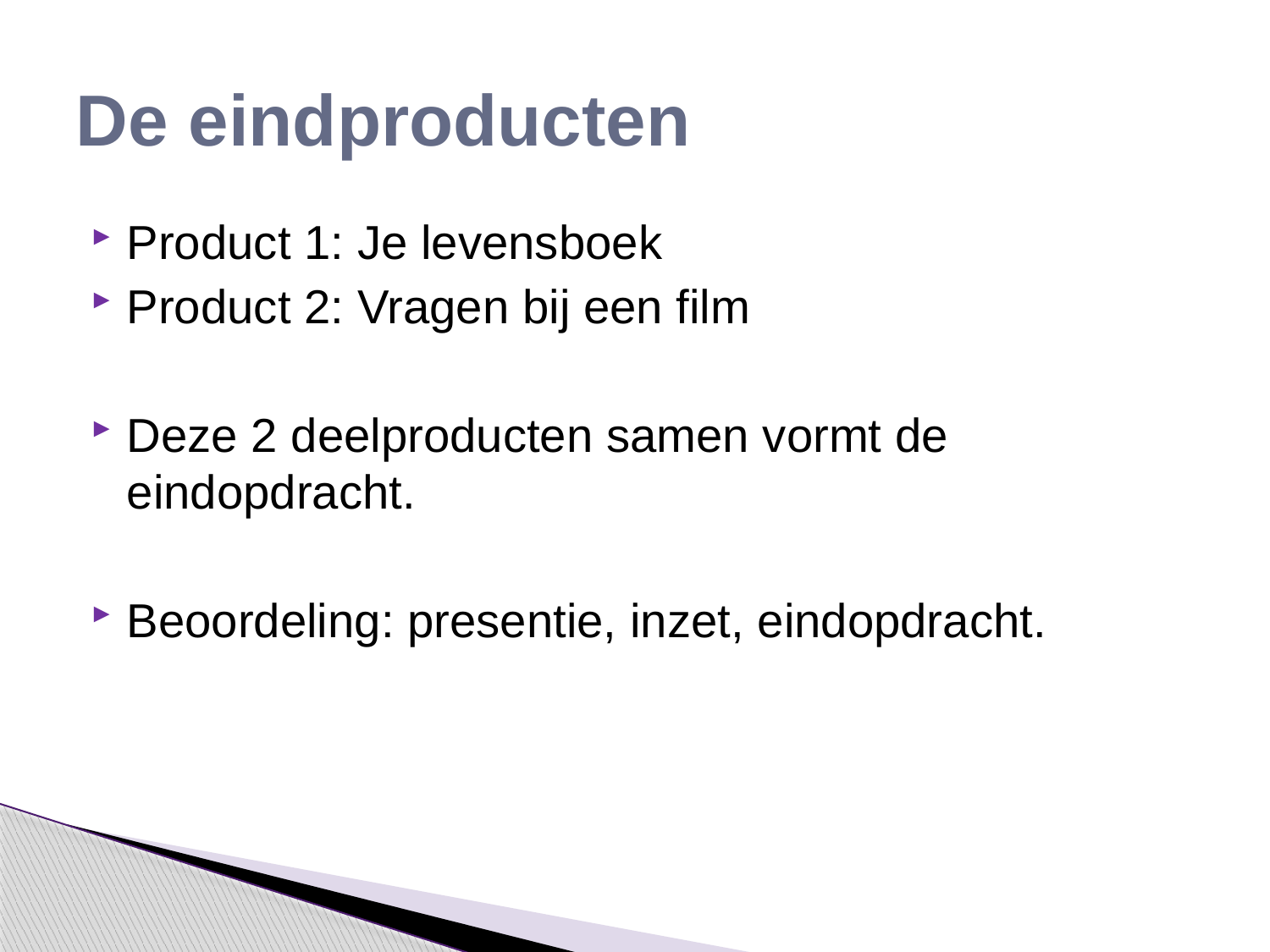

# De eindproducten
Product 1: Je levensboek
Product 2: Vragen bij een film

Deze 2 deelproducten samen vormt de eindopdracht.

Beoordeling: presentie, inzet, eindopdracht.